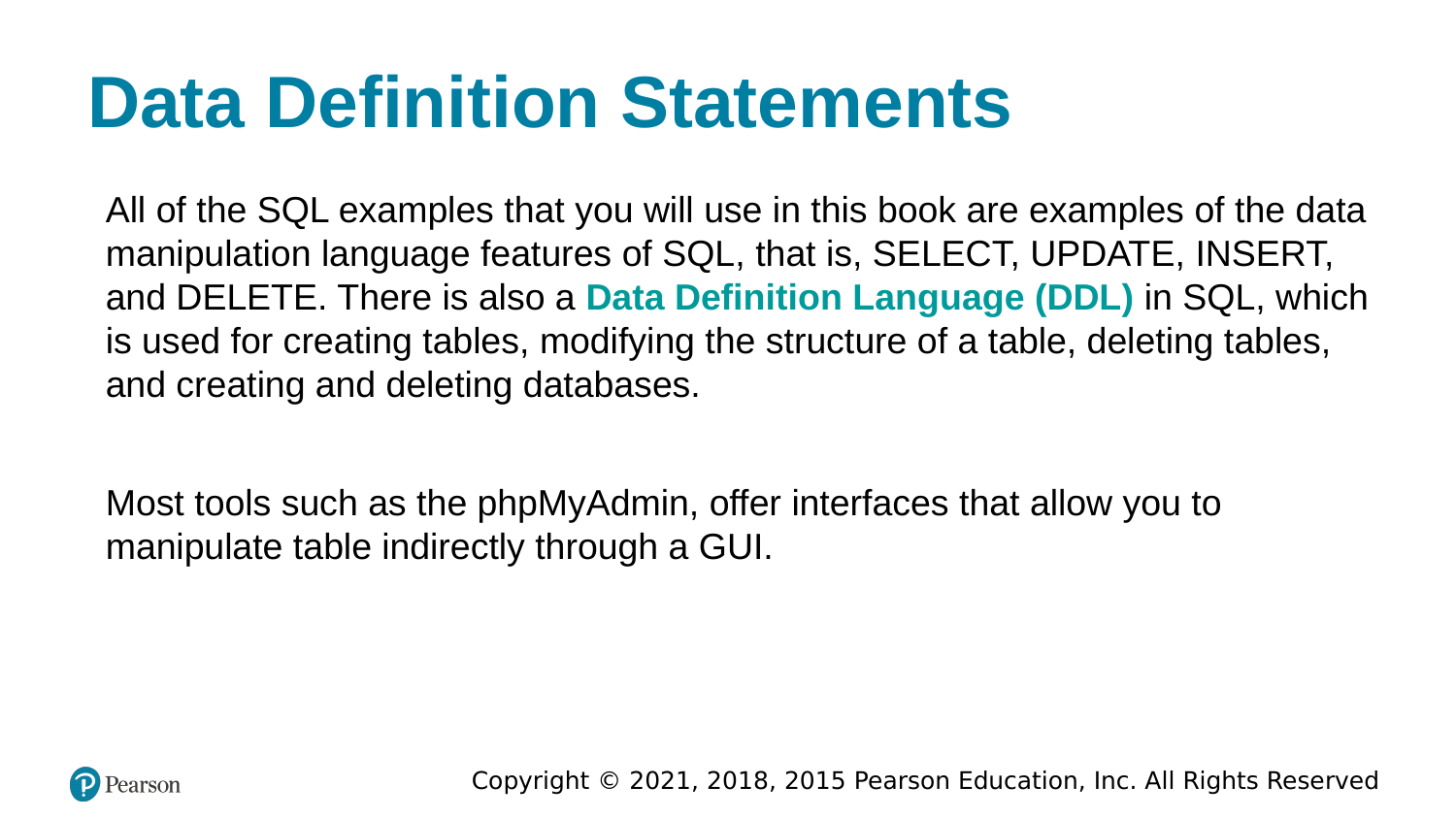

# Data Definition Statements
All of the SQL examples that you will use in this book are examples of the data manipulation language features of SQL, that is, SELECT, UPDATE, INSERT, and DELETE. There is also a Data Definition Language (DDL) in SQL, which is used for creating tables, modifying the structure of a table, deleting tables, and creating and deleting databases.
Most tools such as the phpMyAdmin, offer interfaces that allow you to manipulate table indirectly through a GUI.